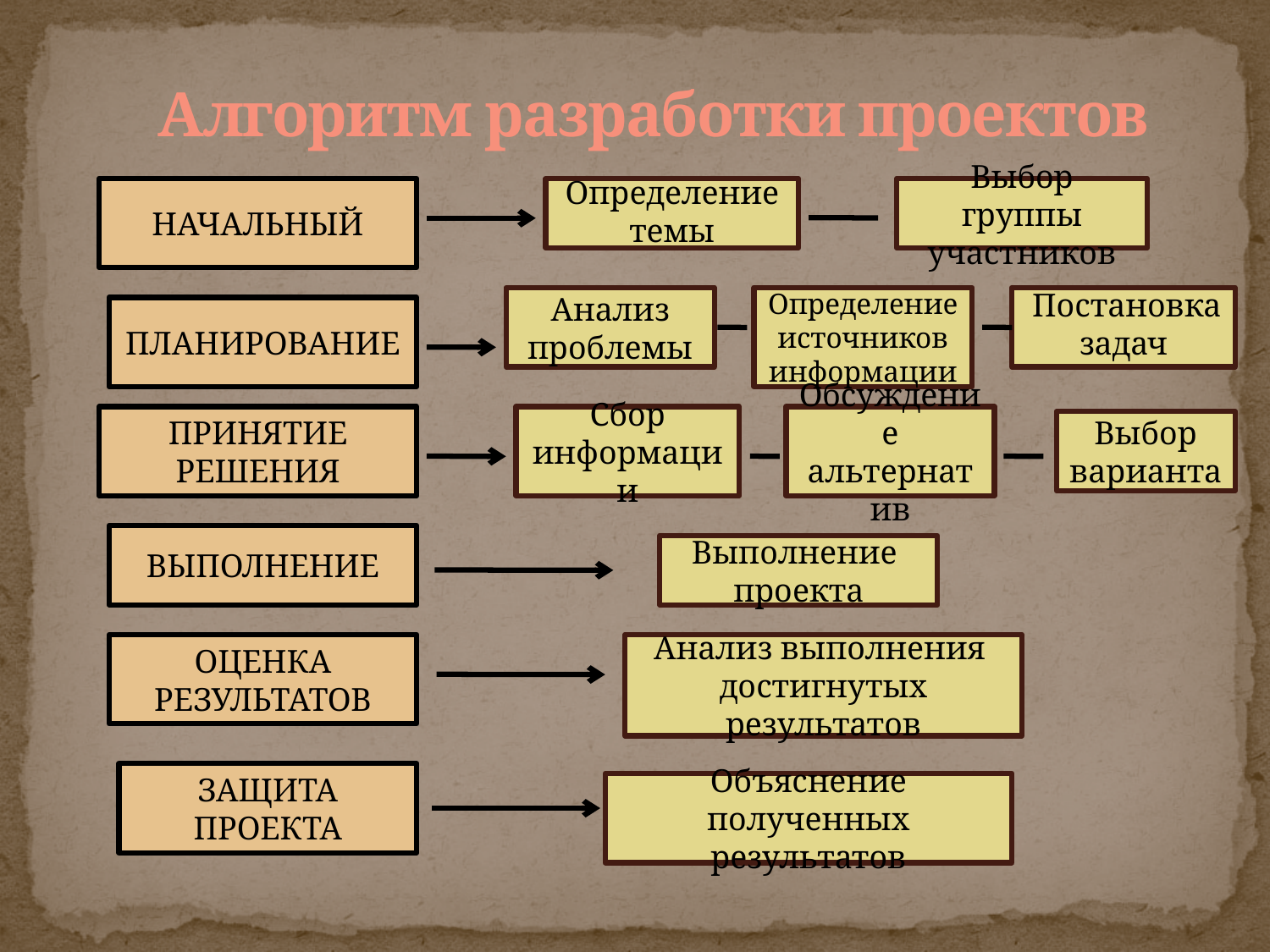

Алгоритм разработки проектов
НАЧАЛЬНЫЙ

Определение темы

Выбор группы участников

Анализ проблемы
Определение источников информации

 Постановка задач

ПЛАНИРОВАНИЕ
ПРИНЯТИЕ РЕШЕНИЯ
Сбор
информации
Обсуждение
альтернатив
Выбор варианта
ВЫПОЛНЕНИЕ
Выполнение  проекта
ОЦЕНКА РЕЗУЛЬТАТОВ
Анализ выполнения  достигнутых результатов
ЗАЩИТА ПРОЕКТА
Объяснение полученных результатов